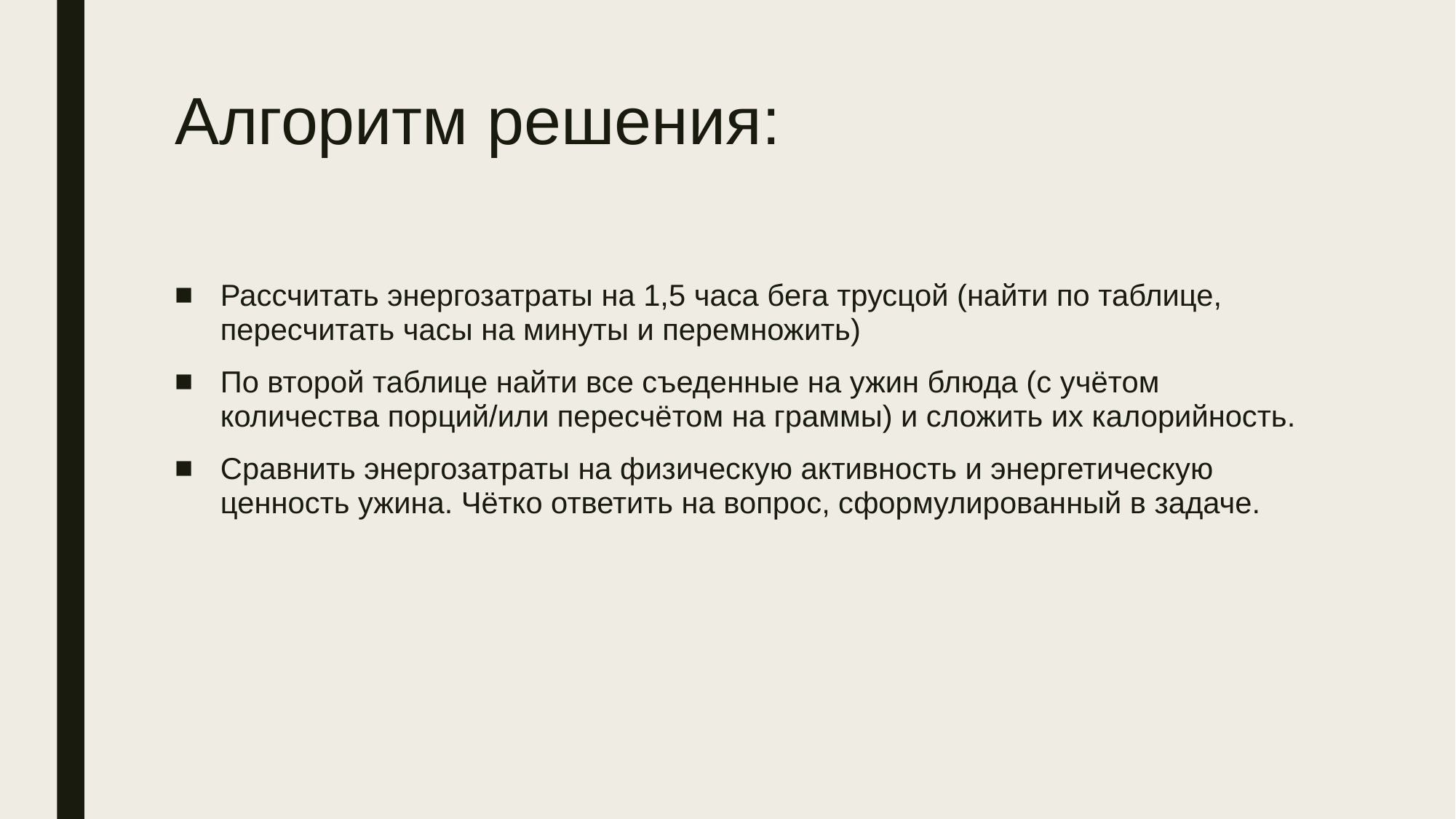

# Алгоритм решения:
Рассчитать энергозатраты на 1,5 часа бега трусцой (найти по таблице, пересчитать часы на минуты и перемножить)
По второй таблице найти все съеденные на ужин блюда (с учётом количества порций/или пересчётом на граммы) и сложить их калорийность.
Сравнить энергозатраты на физическую активность и энергетическую ценность ужина. Чётко ответить на вопрос, сформулированный в задаче.